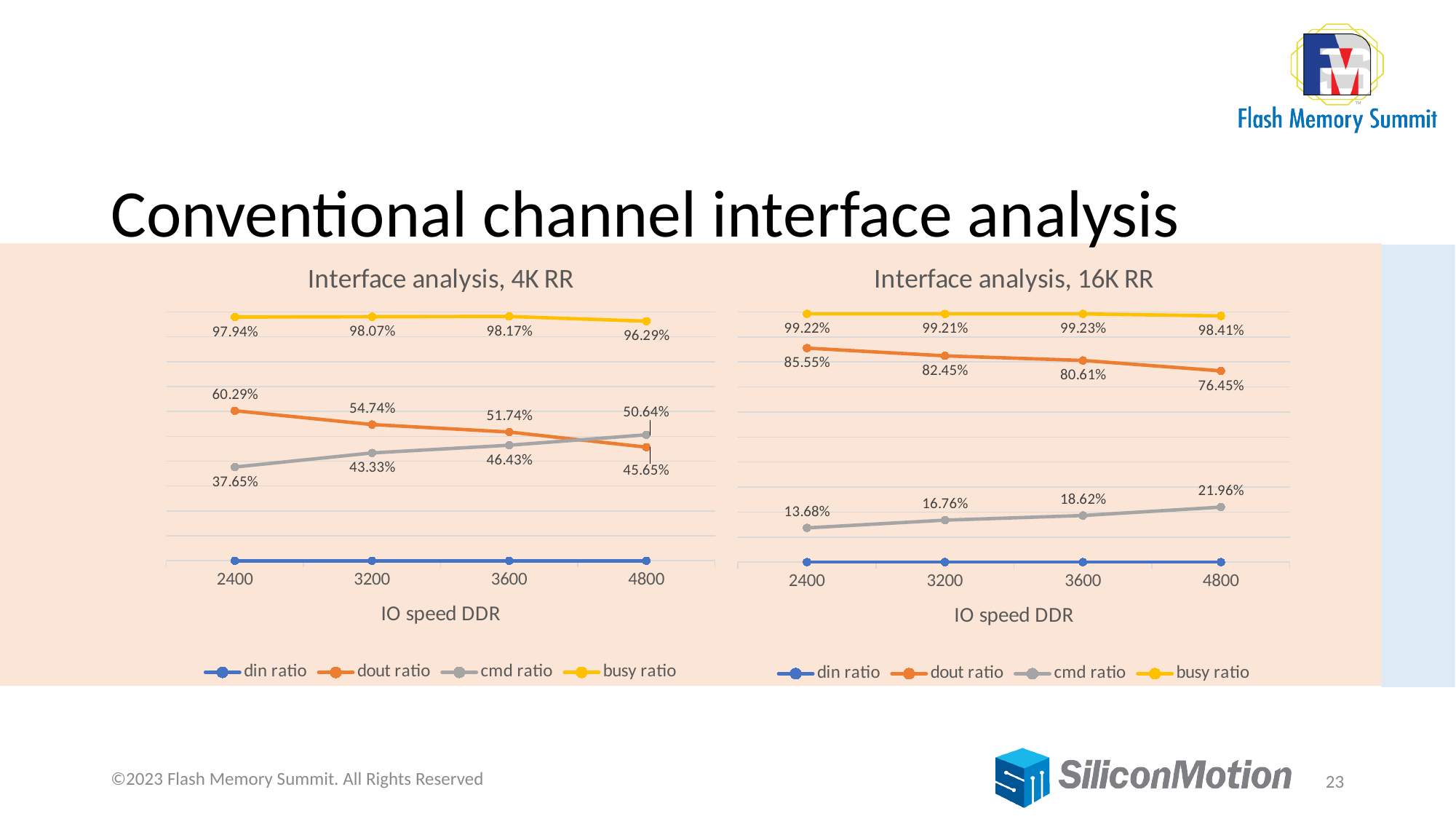

# Conventional channel interface analysis

### Chart: Interface analysis, 4K RR

| Category |  |  |  |  |
|---|---|---|---|---|
| 2400 | 0.0 | 0.602892 | 0.376494 | 0.979386 |
| 3200 | 0.0 | 0.547399 | 0.433319 | 0.980718 |
| 3600 | 0.0 | 0.517427 | 0.464305 | 0.981732 |
| 4800 | 0.0 | 0.456496 | 0.506356 | 0.962852 |

### Chart: Interface analysis, 16K RR

| Category |  |  |  |  |
|---|---|---|---|---|
| 2400 | 0.0 | 0.855481 | 0.136757 | 0.992238 |
| 3200 | 0.0 | 0.824517 | 0.167593 | 0.992111 |
| 3600 | 0.0 | 0.806058 | 0.186196 | 0.992254 |
| 4800 | 0.0 | 0.764461 | 0.219645 | 0.984106 |
©2023 Flash Memory Summit. All Rights Reserved
23